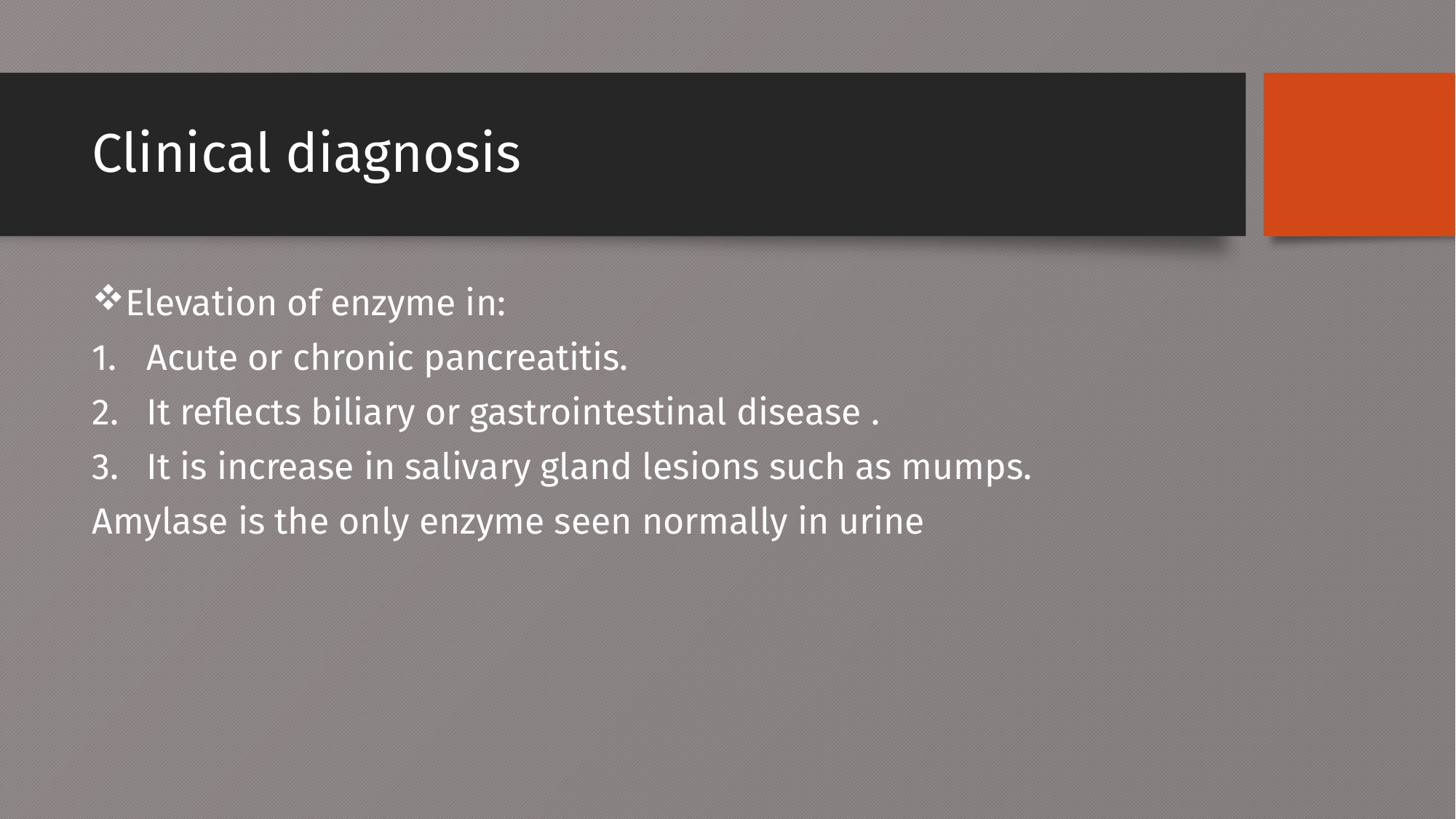

# Clinical diagnosis
Elevation of enzyme in:
Acute or chronic pancreatitis.
It reflects biliary or gastrointestinal disease .
It is increase in salivary gland lesions such as mumps.
Amylase is the only enzyme seen normally in urine